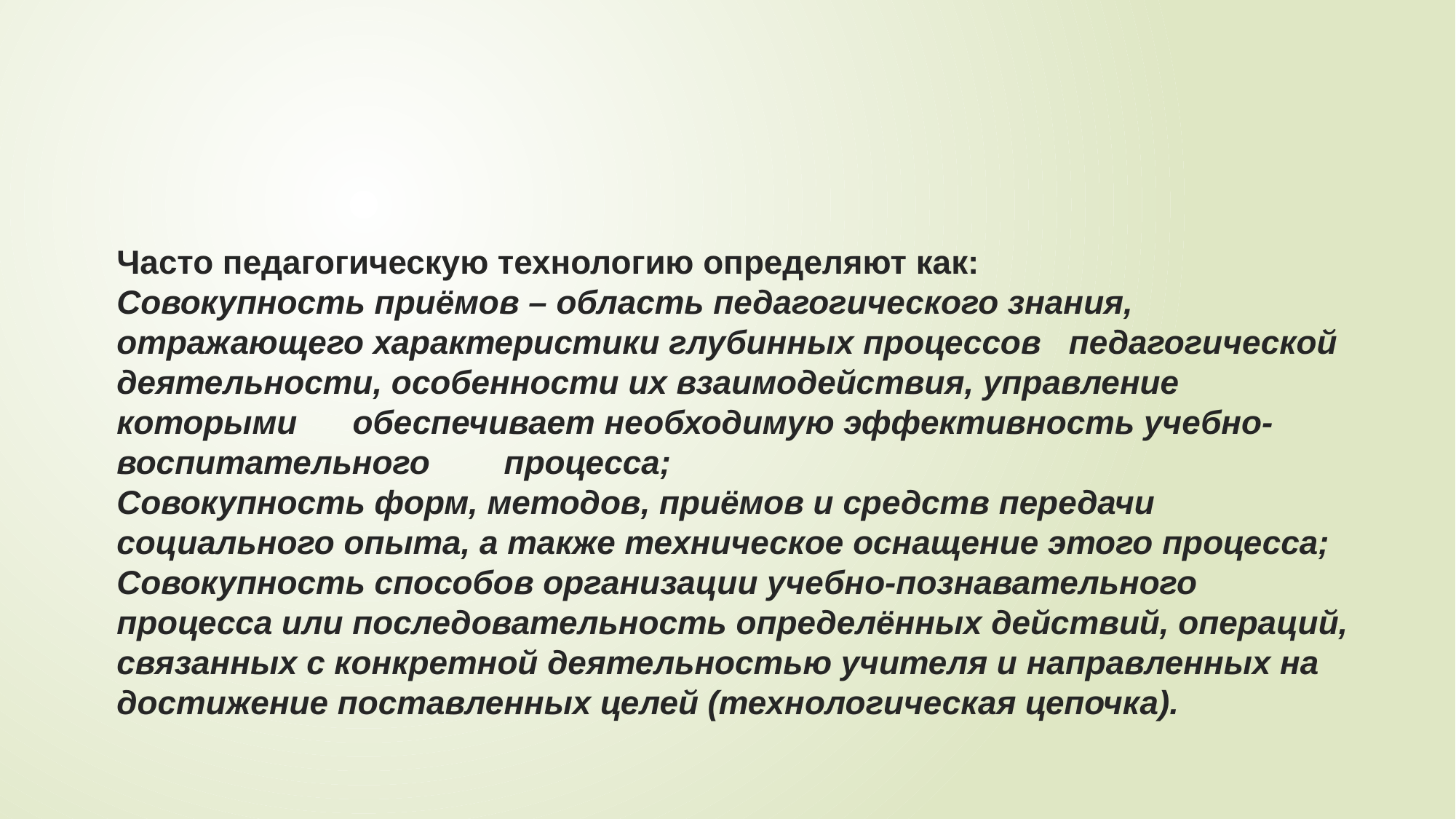

# Часто педагогическую технологию определяют как: Совокупность приёмов – область педагогического знания, отражающего характеристики глубинных процессов   педагогической   деятельности, особенности их взаимодействия, управление которыми      обеспечивает необходимую эффективность учебно-воспитательного        процесса; Совокупность форм, методов, приёмов и средств передачи социального опыта, а также техническое оснащение этого процесса; Совокупность способов организации учебно-познавательного процесса или последовательность определённых действий, операций, связанных с конкретной деятельностью учителя и направленных на достижение поставленных целей (технологическая цепочка).